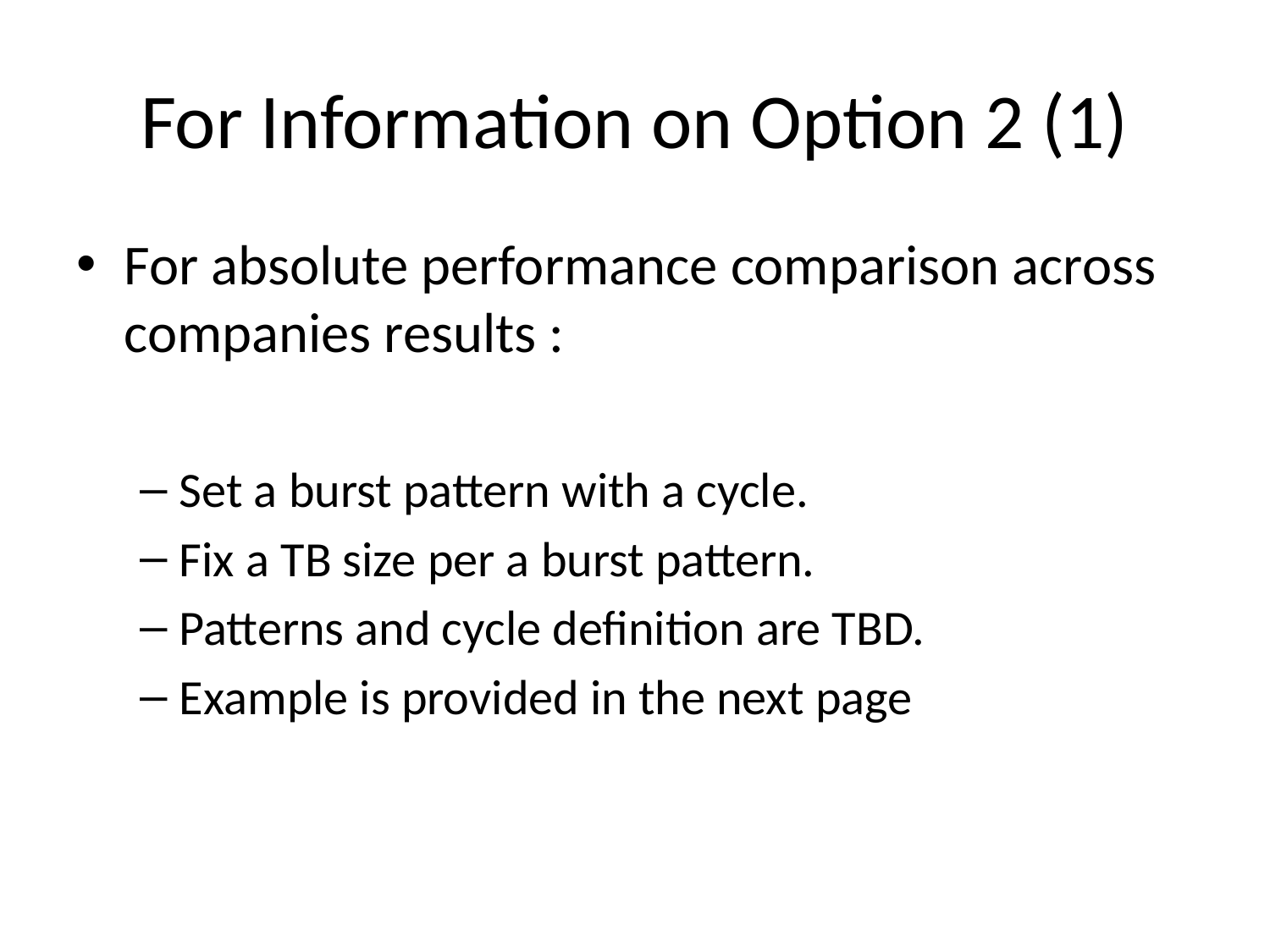

# For Information on Option 2 (1)
For absolute performance comparison across companies results :

Set a burst pattern with a cycle.
Fix a TB size per a burst pattern.
Patterns and cycle definition are TBD.
Example is provided in the next page